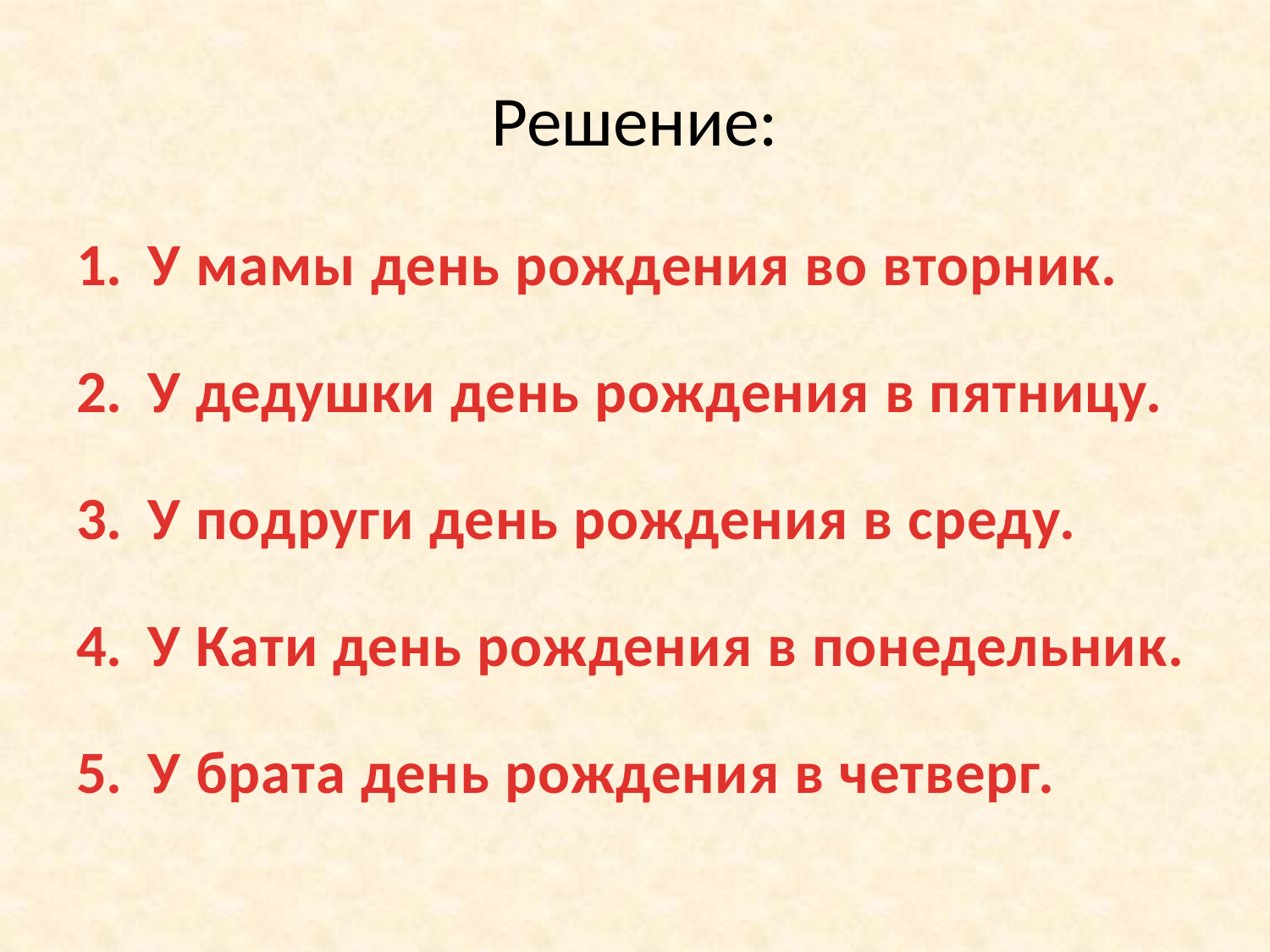

# Решение:
У мамы день рождения во вторник.
У дедушки день рождения в пятницу.
У подруги день рождения в среду.
У Кати день рождения в понедельник.
У брата день рождения в четверг.